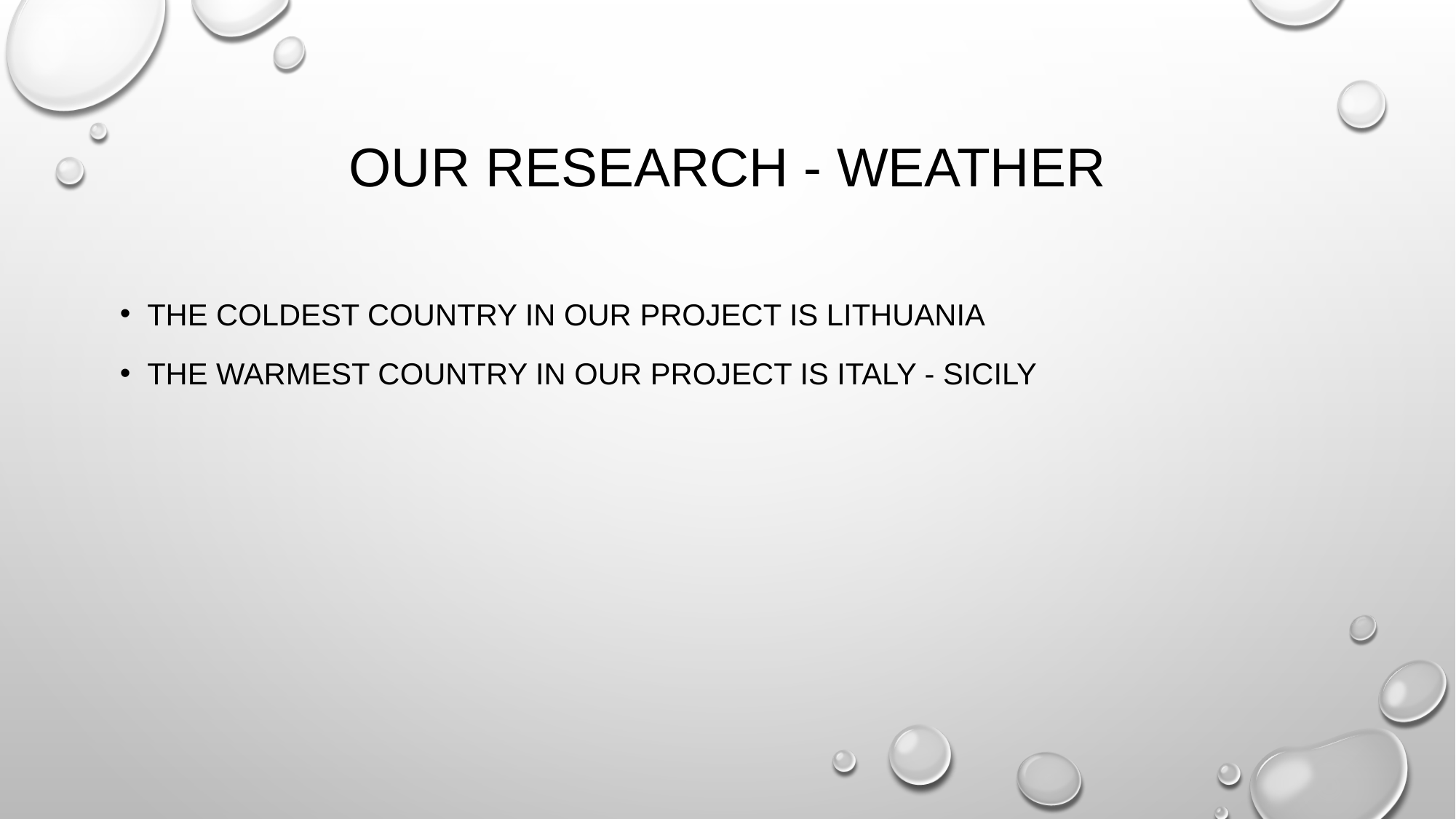

# OUR RESEARCH - WEATHER
THE COLDEST country in our project IS Lithuania
The warmest country in our project is Italy - Sicily